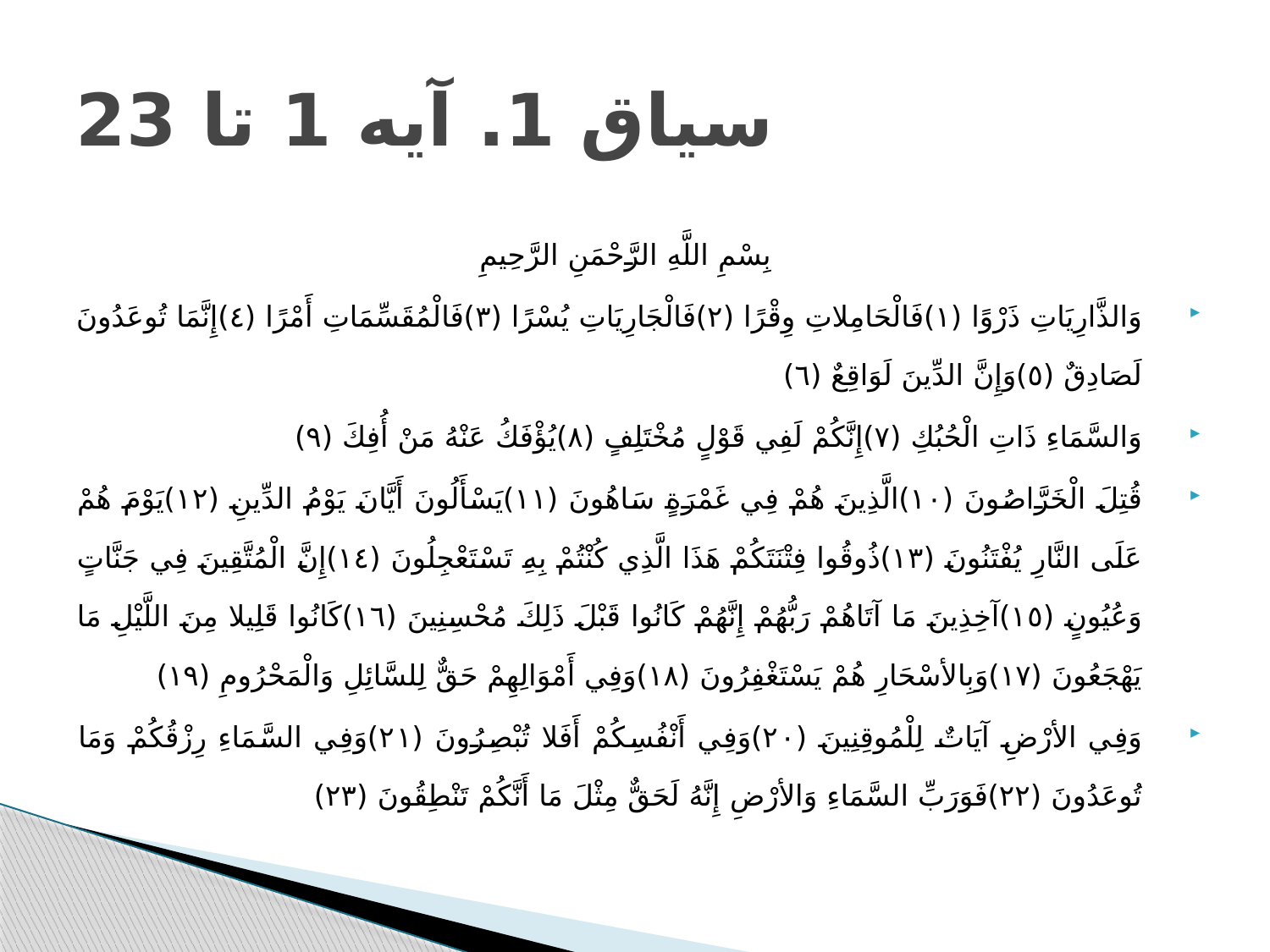

# سیاق 1. آیه 1 تا 23
بِسْمِ اللَّهِ الرَّحْمَنِ الرَّحِيمِ
وَالذَّارِيَاتِ ذَرْوًا (١)فَالْحَامِلاتِ وِقْرًا (٢)فَالْجَارِيَاتِ يُسْرًا (٣)فَالْمُقَسِّمَاتِ أَمْرًا (٤)إِنَّمَا تُوعَدُونَ لَصَادِقٌ (٥)وَإِنَّ الدِّينَ لَوَاقِعٌ (٦)
وَالسَّمَاءِ ذَاتِ الْحُبُكِ (٧)إِنَّكُمْ لَفِي قَوْلٍ مُخْتَلِفٍ (٨)يُؤْفَكُ عَنْهُ مَنْ أُفِكَ (٩)
قُتِلَ الْخَرَّاصُونَ (١٠)الَّذِينَ هُمْ فِي غَمْرَةٍ سَاهُونَ (١١)يَسْأَلُونَ أَيَّانَ يَوْمُ الدِّينِ (١٢)يَوْمَ هُمْ عَلَى النَّارِ يُفْتَنُونَ (١٣)ذُوقُوا فِتْنَتَكُمْ هَذَا الَّذِي كُنْتُمْ بِهِ تَسْتَعْجِلُونَ (١٤)إِنَّ الْمُتَّقِينَ فِي جَنَّاتٍ وَعُيُونٍ (١٥)آخِذِينَ مَا آتَاهُمْ رَبُّهُمْ إِنَّهُمْ كَانُوا قَبْلَ ذَلِكَ مُحْسِنِينَ (١٦)كَانُوا قَلِيلا مِنَ اللَّيْلِ مَا يَهْجَعُونَ (١٧)وَبِالأسْحَارِ هُمْ يَسْتَغْفِرُونَ (١٨)وَفِي أَمْوَالِهِمْ حَقٌّ لِلسَّائِلِ وَالْمَحْرُومِ (١٩)
وَفِي الأرْضِ آيَاتٌ لِلْمُوقِنِينَ (٢٠)وَفِي أَنْفُسِكُمْ أَفَلا تُبْصِرُونَ (٢١)وَفِي السَّمَاءِ رِزْقُكُمْ وَمَا تُوعَدُونَ (٢٢)فَوَرَبِّ السَّمَاءِ وَالأرْضِ إِنَّهُ لَحَقٌّ مِثْلَ مَا أَنَّكُمْ تَنْطِقُونَ (٢٣)